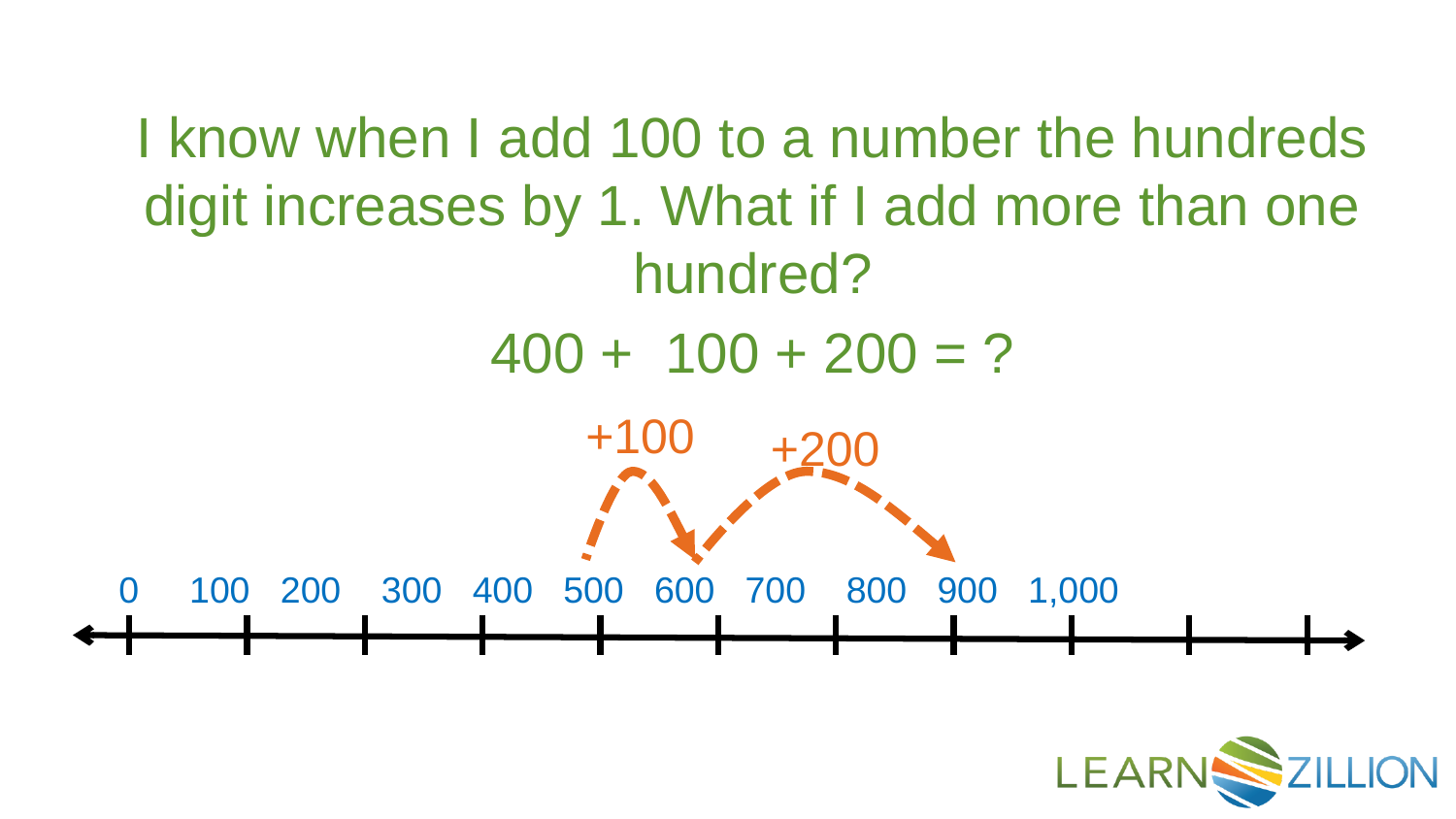

I know when I add 100 to a number the hundreds digit increases by 1. What if I add more than one hundred?
400 +  100 + 200 = ?
+100
+200

0     100   200    300   400   500   600   700    800   900   1,000